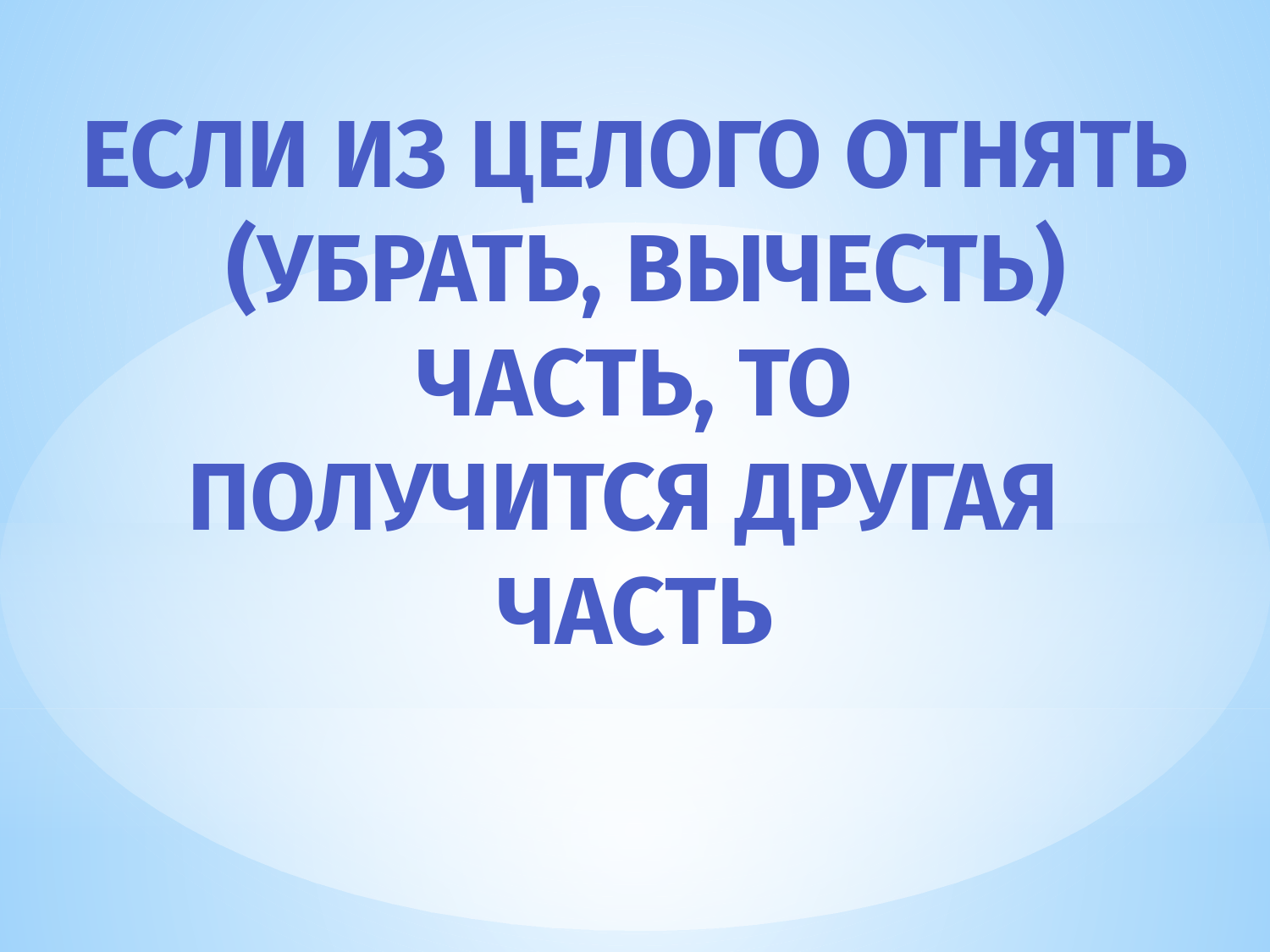

Если из целого отнять
 (убрать, вычесть)
часть, то
Получится другая
часть